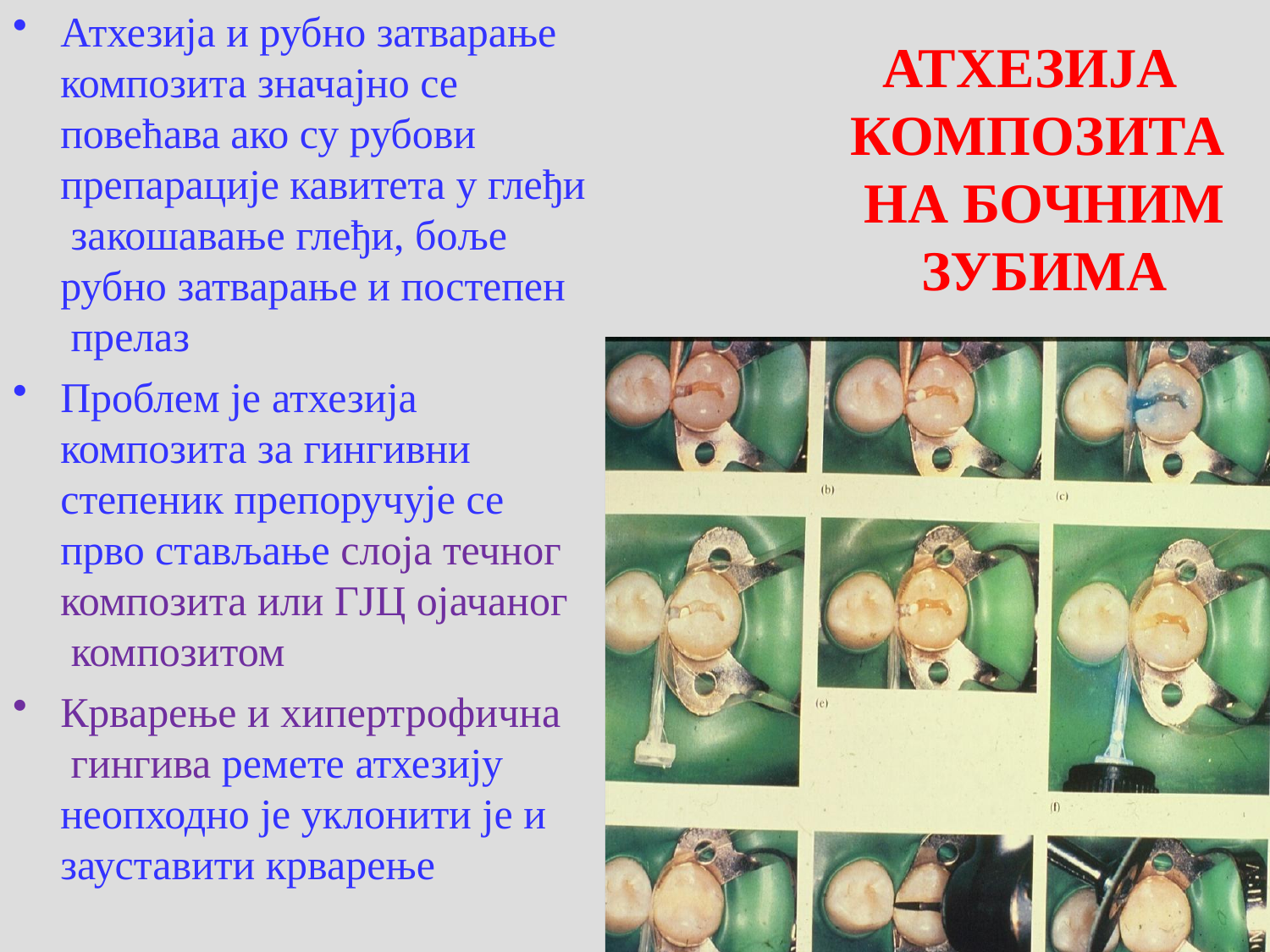

Атхезија и рубно затварање  композита значајно се  повећава ако су рубови  препарације кавитета у глеђи  закошавање глеђи, боље
рубно затварање и постепен  прелаз
Проблем је атхезија
композита за гингивни
степеник препоручује се  прво стављање слоја течног  композита или ГЈЦ ојачаног  композитом
Крварење и хипертрофична  гингива ремете атхезију  неопходно је уклонити је и  зауставити крварење
# АТХЕЗИЈА  КОМПОЗИТА  НА БОЧНИМ  ЗУБИМА